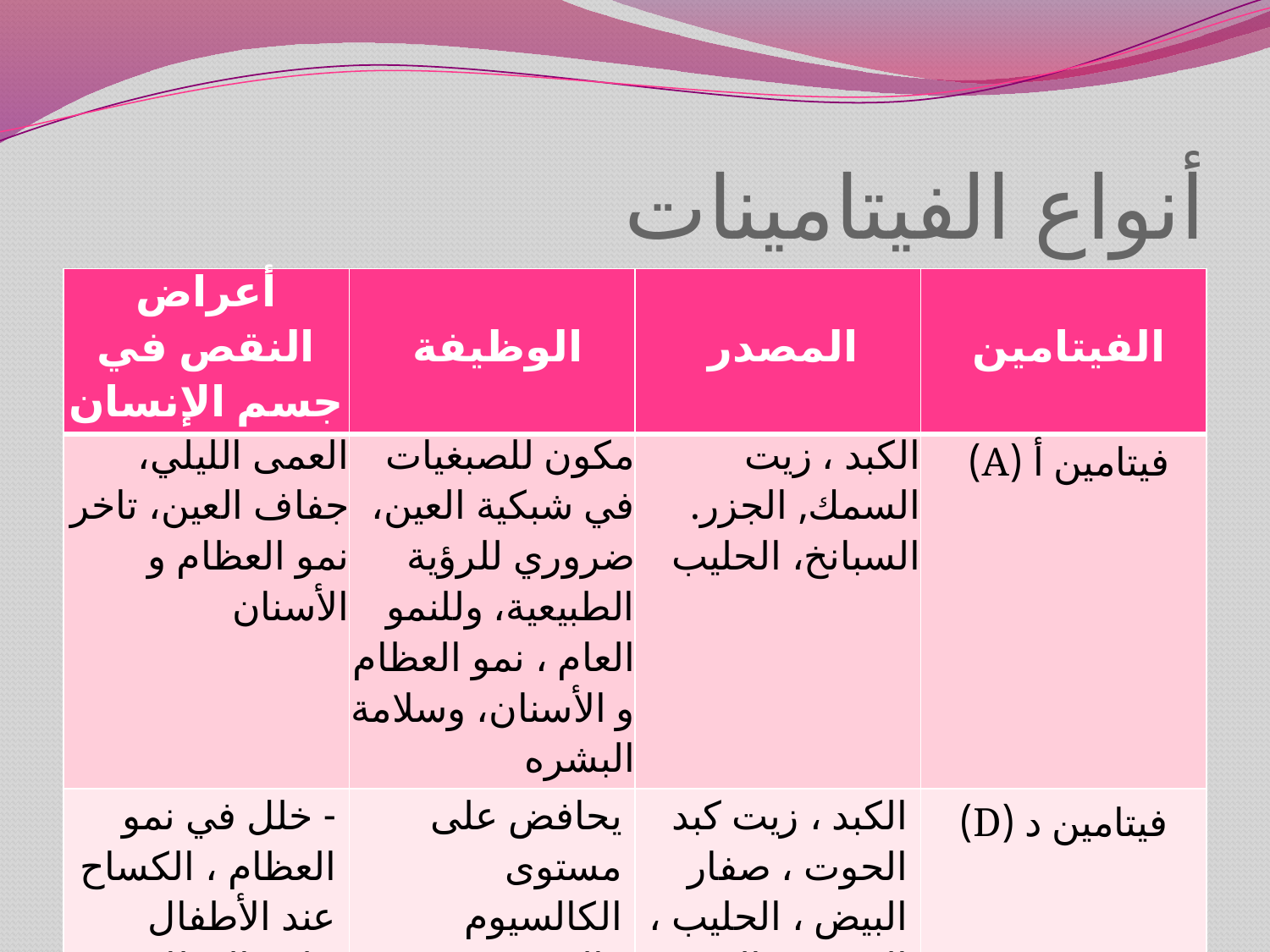

# أنواع الفيتامينات
| أعراض النقص في جسم الإنسان | الوظيفة | المصدر | الفيتامين |
| --- | --- | --- | --- |
| العمى الليلي، جفاف العين، تاخر نمو العظام و الأسنان | مكون للصبغيات في شبكية العين، ضروري للرؤية الطبيعية، وللنمو العام ، نمو العظام و الأسنان، وسلامة البشره | الكبد ، زيت السمك, الجزر. السبانخ، الحليب | فيتامين أ (A) |
| - خلل في نمو العظام ، الكساح عند الأطفال - لين العظام عند الكبار | يحافض على مستوى الكالسيوم والفسفور في البلازما ، ضروري للنمو الطبيعي وسلامة العظام | الكبد ، زيت كبد الحوت ، صفار البيض ، الحليب ، الزبدة ، والسمن | فيتامين د (D) |